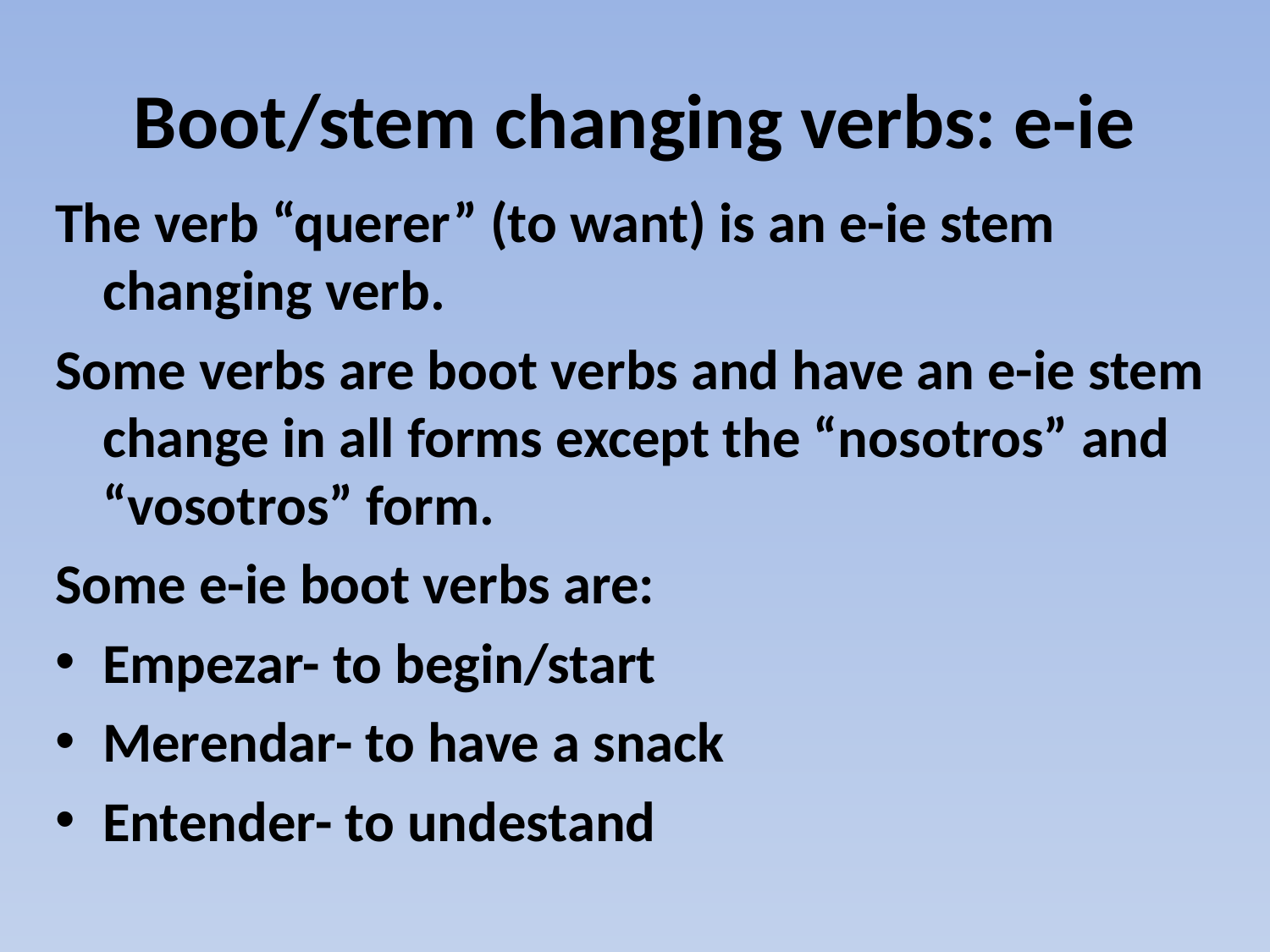

# Boot/stem changing verbs: e-ie
The verb “querer” (to want) is an e-ie stem changing verb.
Some verbs are boot verbs and have an e-ie stem change in all forms except the “nosotros” and “vosotros” form.
Some e-ie boot verbs are:
Empezar- to begin/start
Merendar- to have a snack
Entender- to undestand